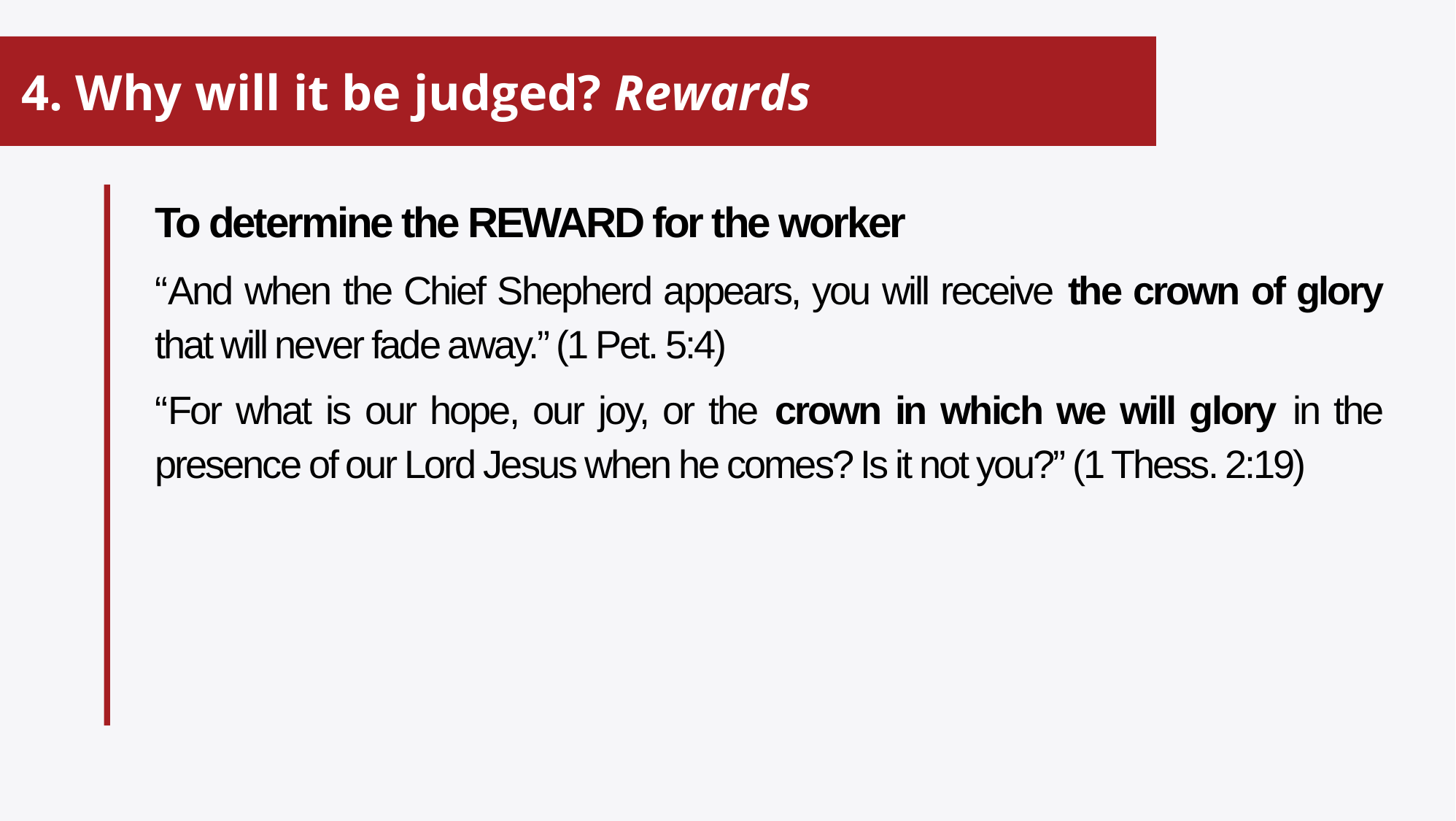

# 4. Why will it be judged? Rewards
To determine the REWARD for the worker
“And when the Chief Shepherd appears, you will receive the crown of glory that will never fade away.” (1 Pet. 5:4)
“For what is our hope, our joy, or the crown in which we will glory in the presence of our Lord Jesus when he comes? Is it not you?” (1 Thess. 2:19)